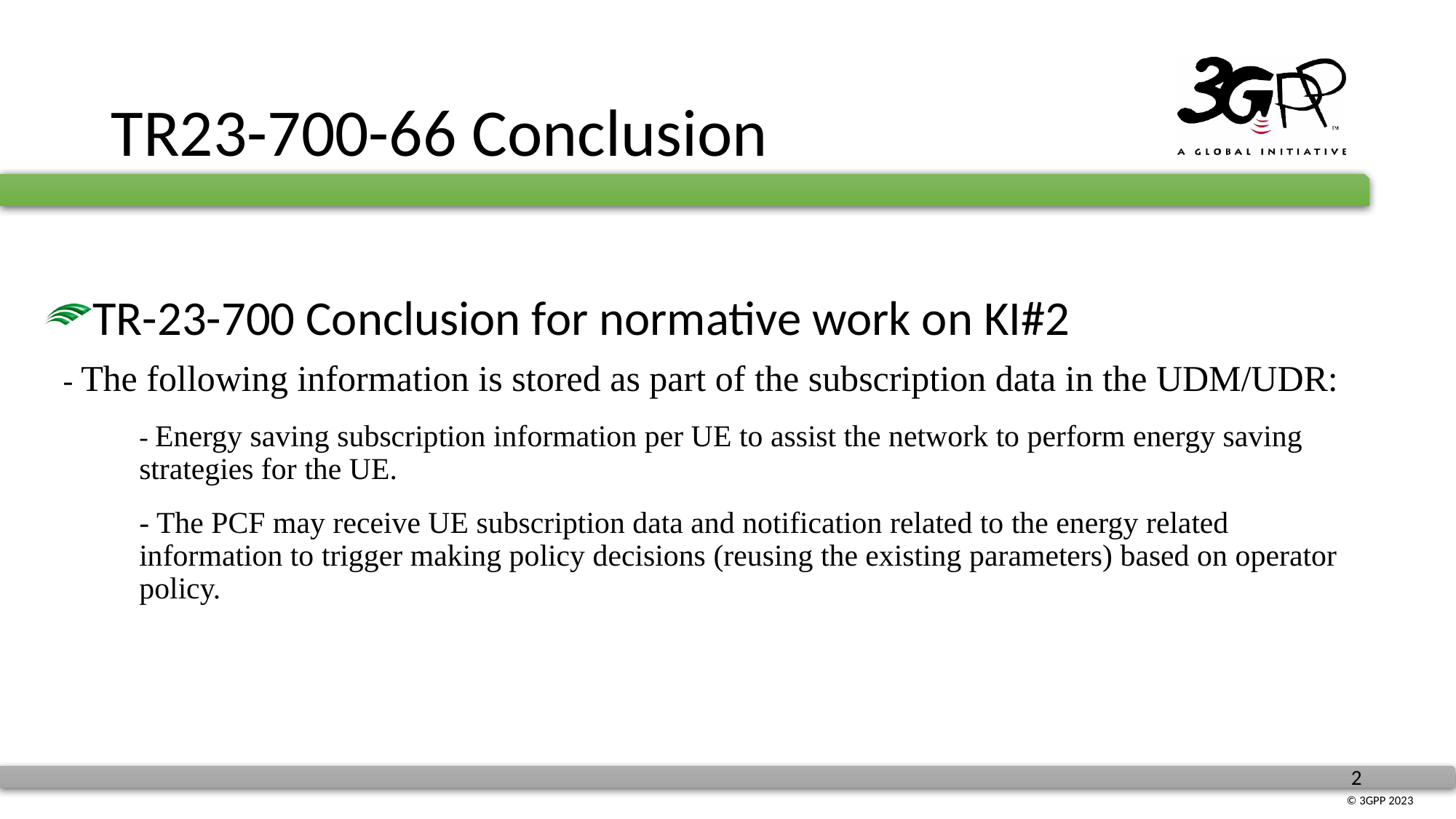

# TR23-700-66 Conclusion

TR-23-700 Conclusion for normative work on KI#2
- The following information is stored as part of the subscription data in the UDM/UDR:
- Energy saving subscription information per UE to assist the network to perform energy saving strategies for the UE.
- The PCF may receive UE subscription data and notification related to the energy related information to trigger making policy decisions (reusing the existing parameters) based on operator policy.